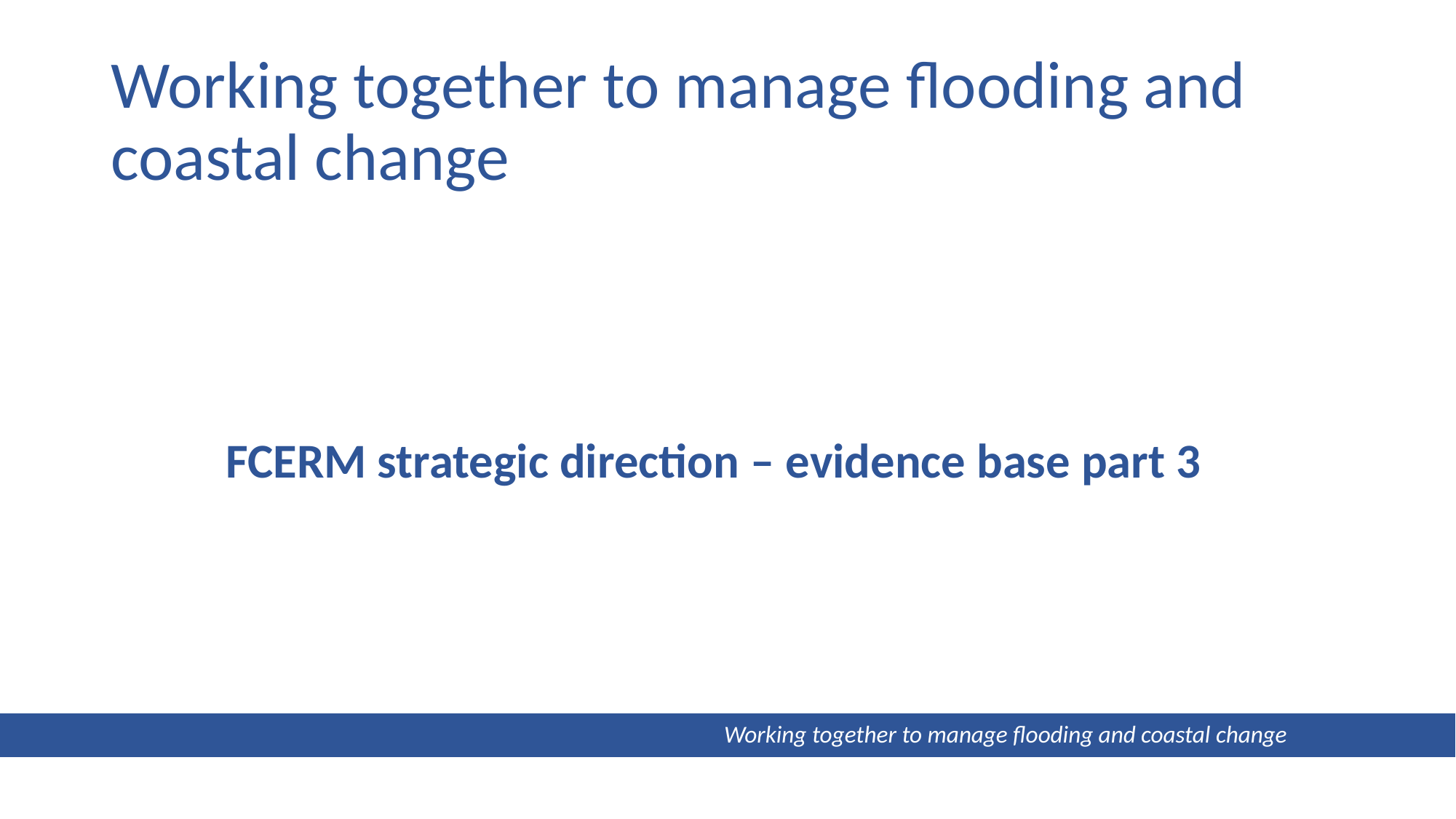

# Working together to manage flooding and coastal change
FCERM strategic direction – evidence base part 3
                                                                                                        Working together to manage flooding and coastal change